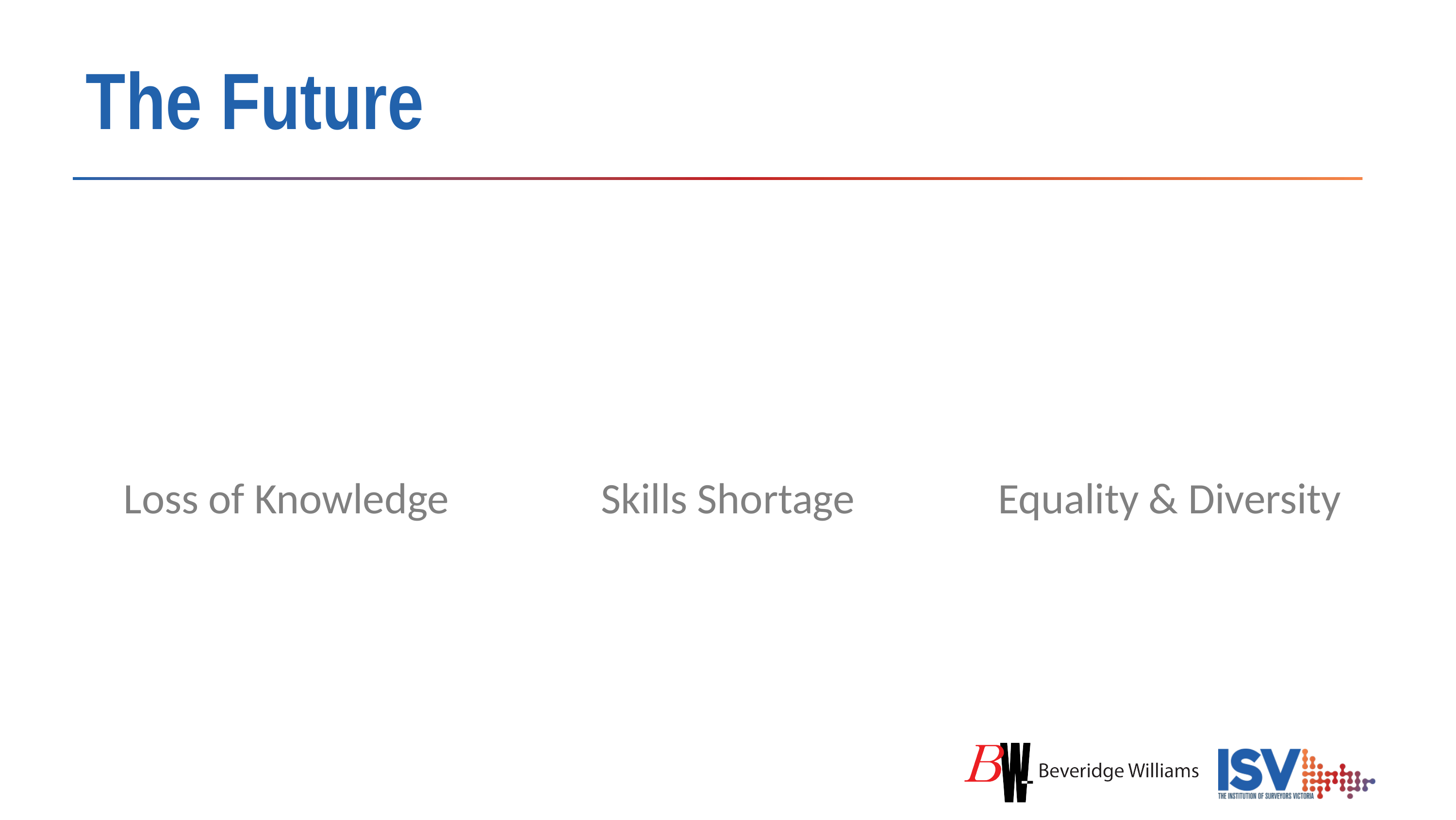

# The Future

Loss of Knowledge
Skills Shortage
Equality & Diversity